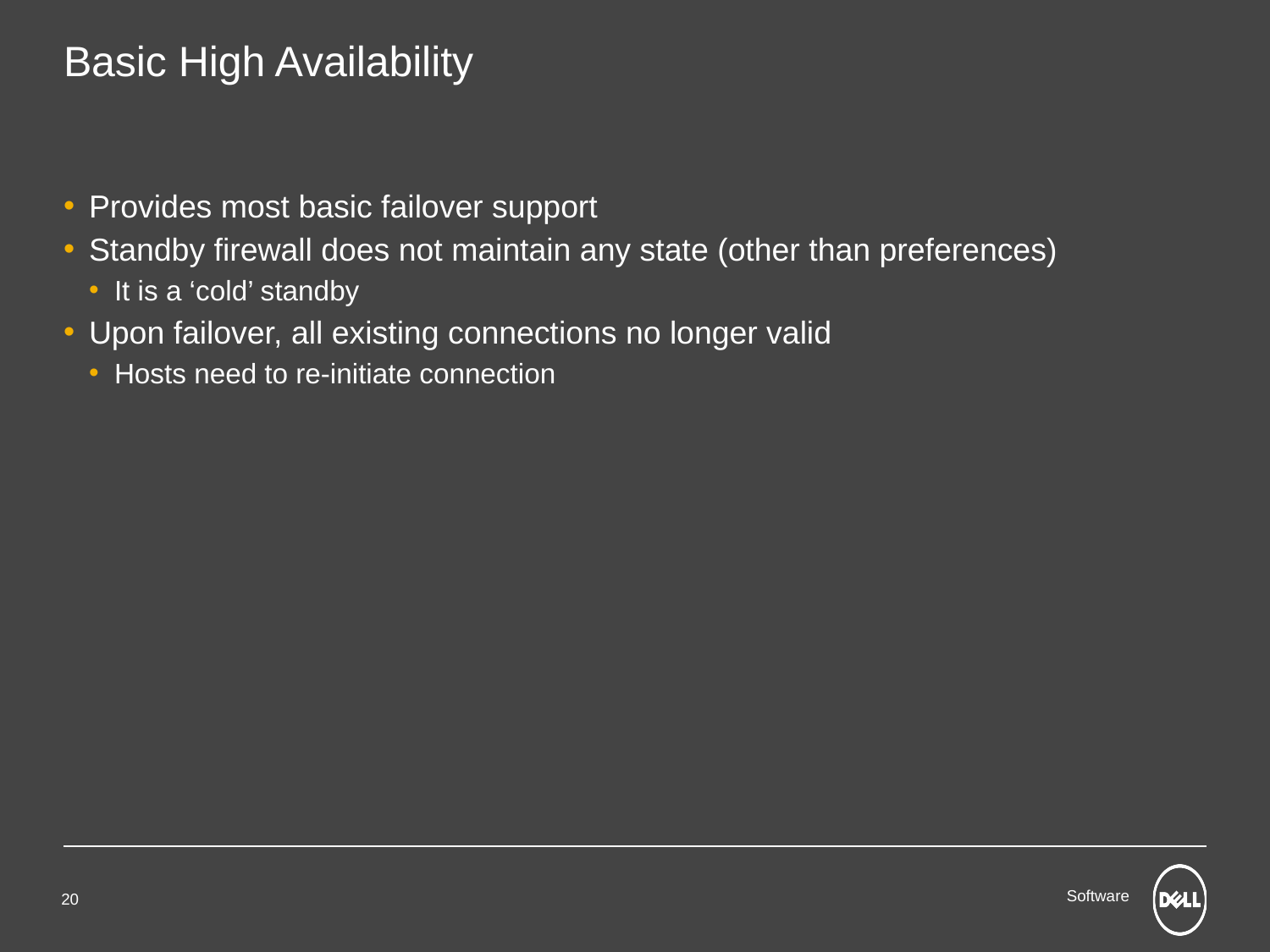

# Basic High Availability
Provides most basic failover support
Standby firewall does not maintain any state (other than preferences)
It is a ‘cold’ standby
Upon failover, all existing connections no longer valid
Hosts need to re-initiate connection